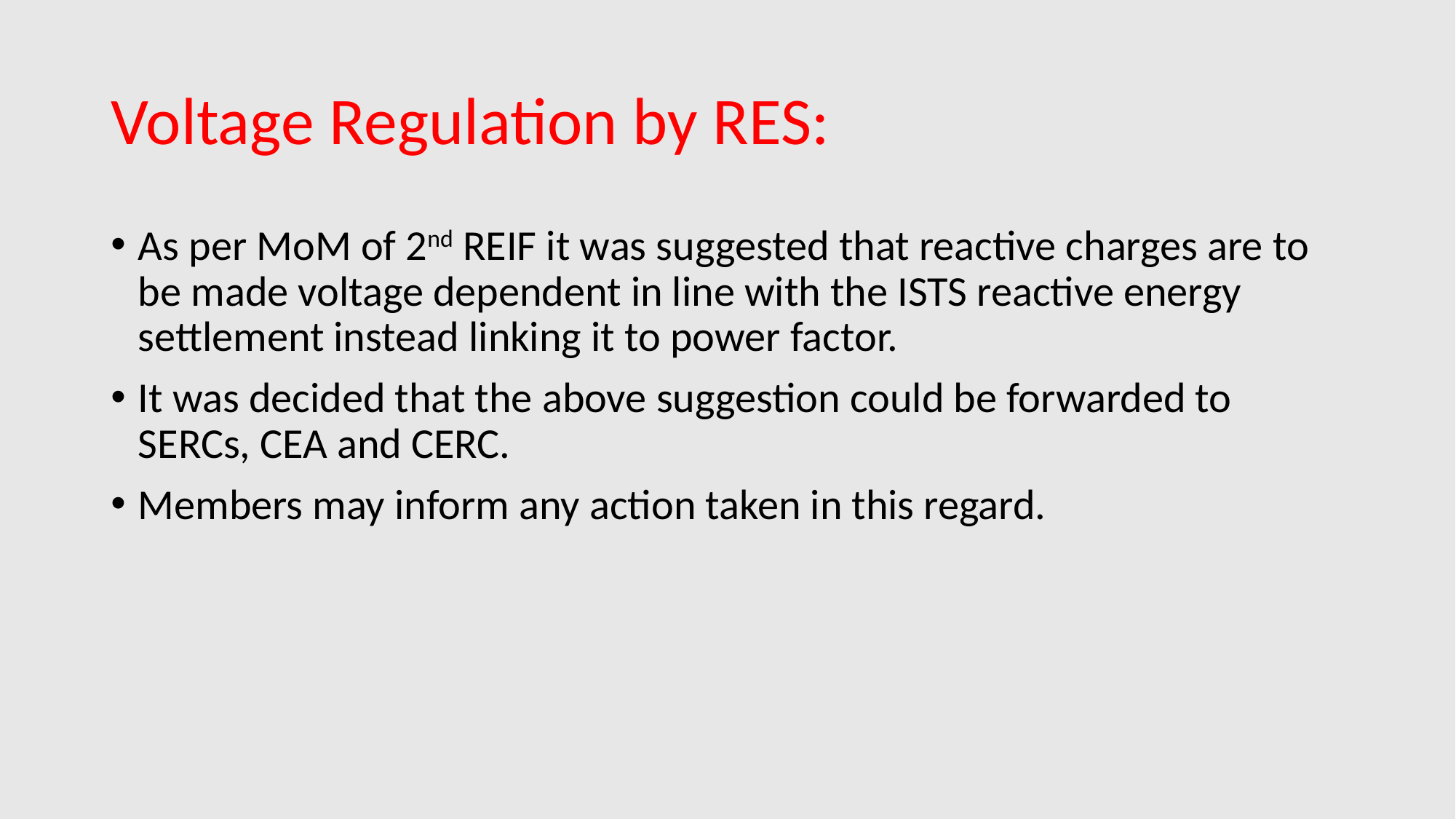

# Voltage Regulation by RES:
As per MoM of 2nd REIF it was suggested that reactive charges are to be made voltage dependent in line with the ISTS reactive energy settlement instead linking it to power factor.
It was decided that the above suggestion could be forwarded to SERCs, CEA and CERC.
Members may inform any action taken in this regard.